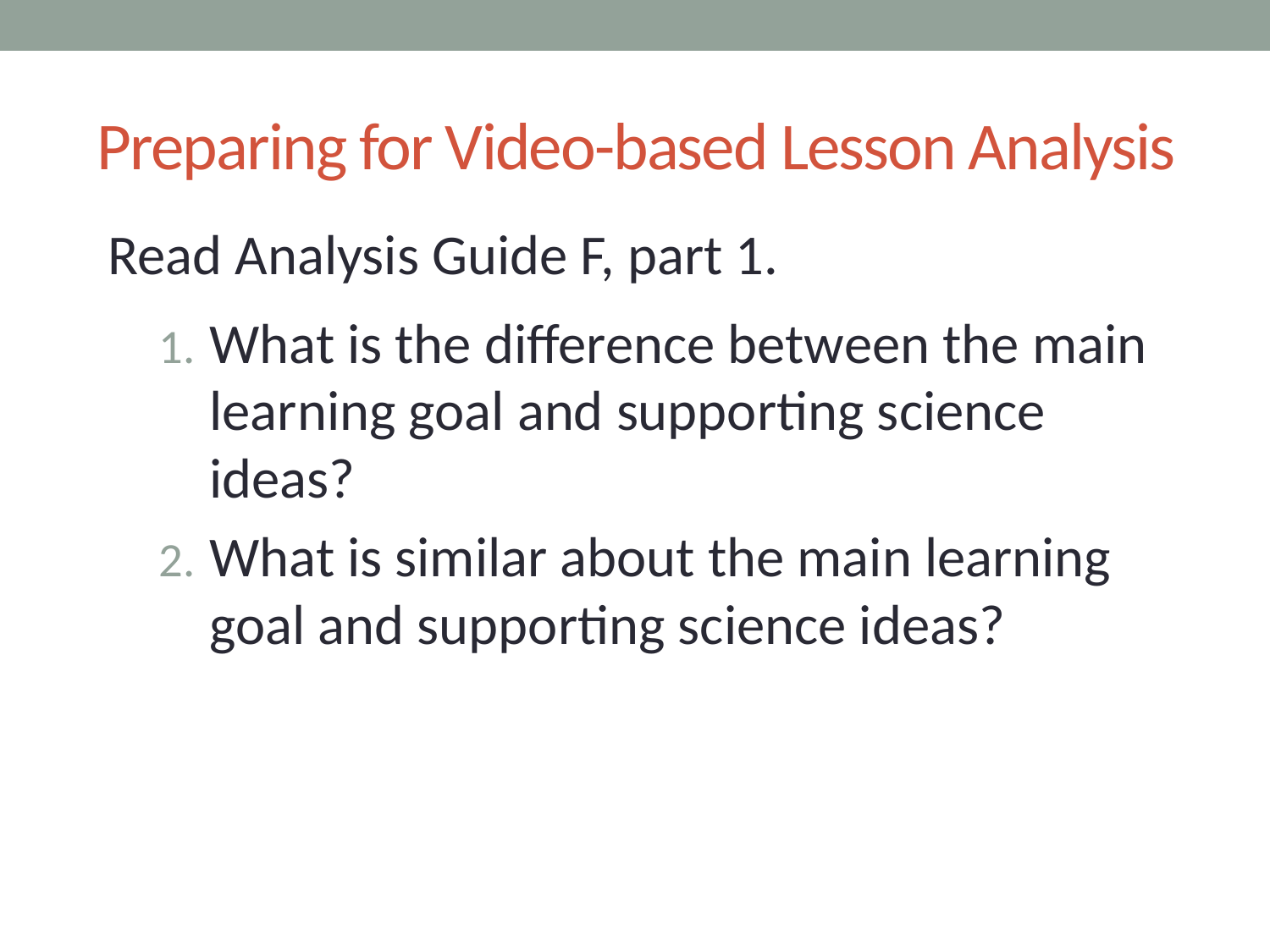

# Preparing for Video-based Lesson Analysis
Read Analysis Guide F, part 1.
What is the difference between the main learning goal and supporting science ideas?
What is similar about the main learning goal and supporting science ideas?